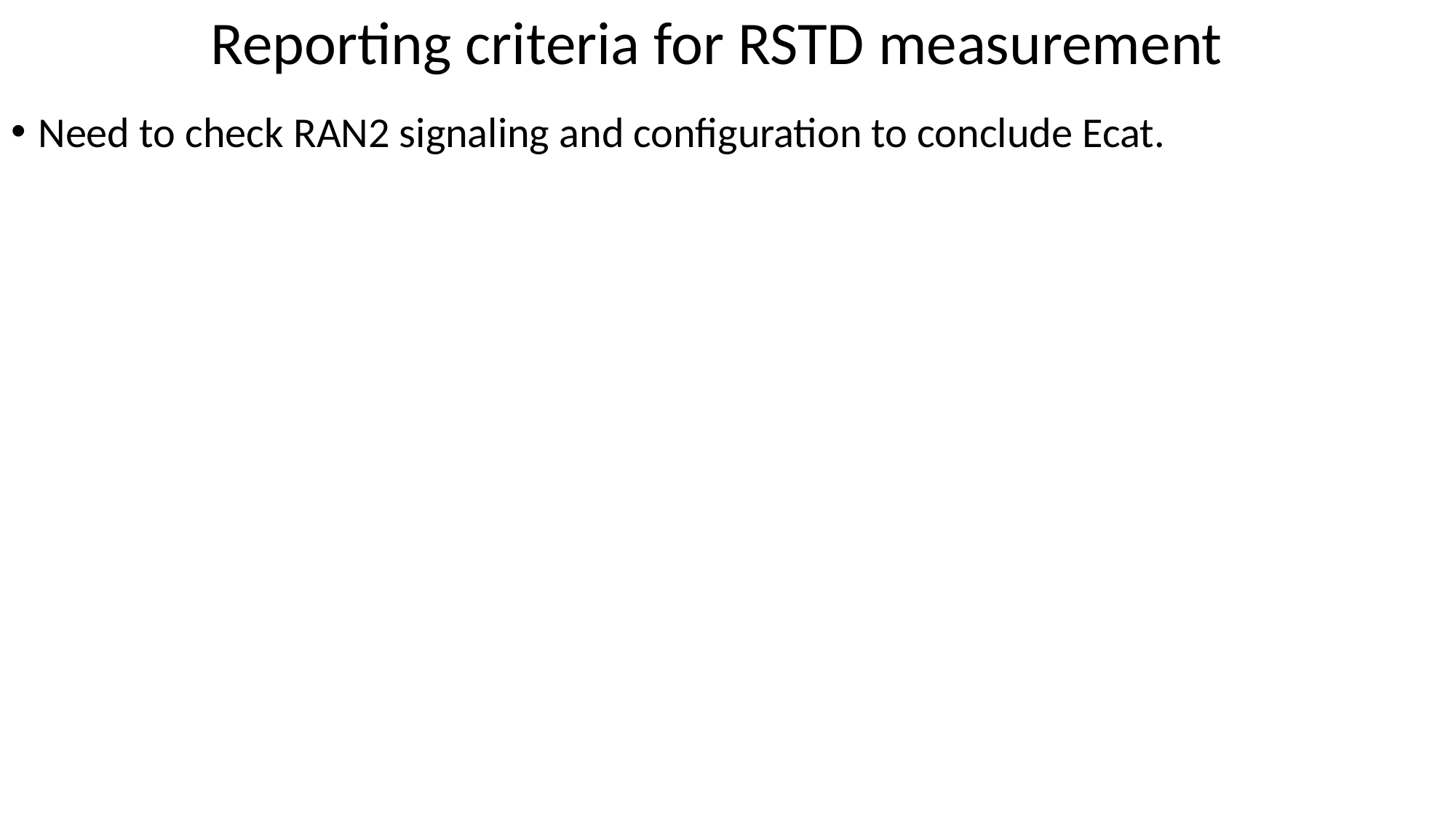

# Reporting criteria for RSTD measurement
Need to check RAN2 signaling and configuration to conclude Ecat.